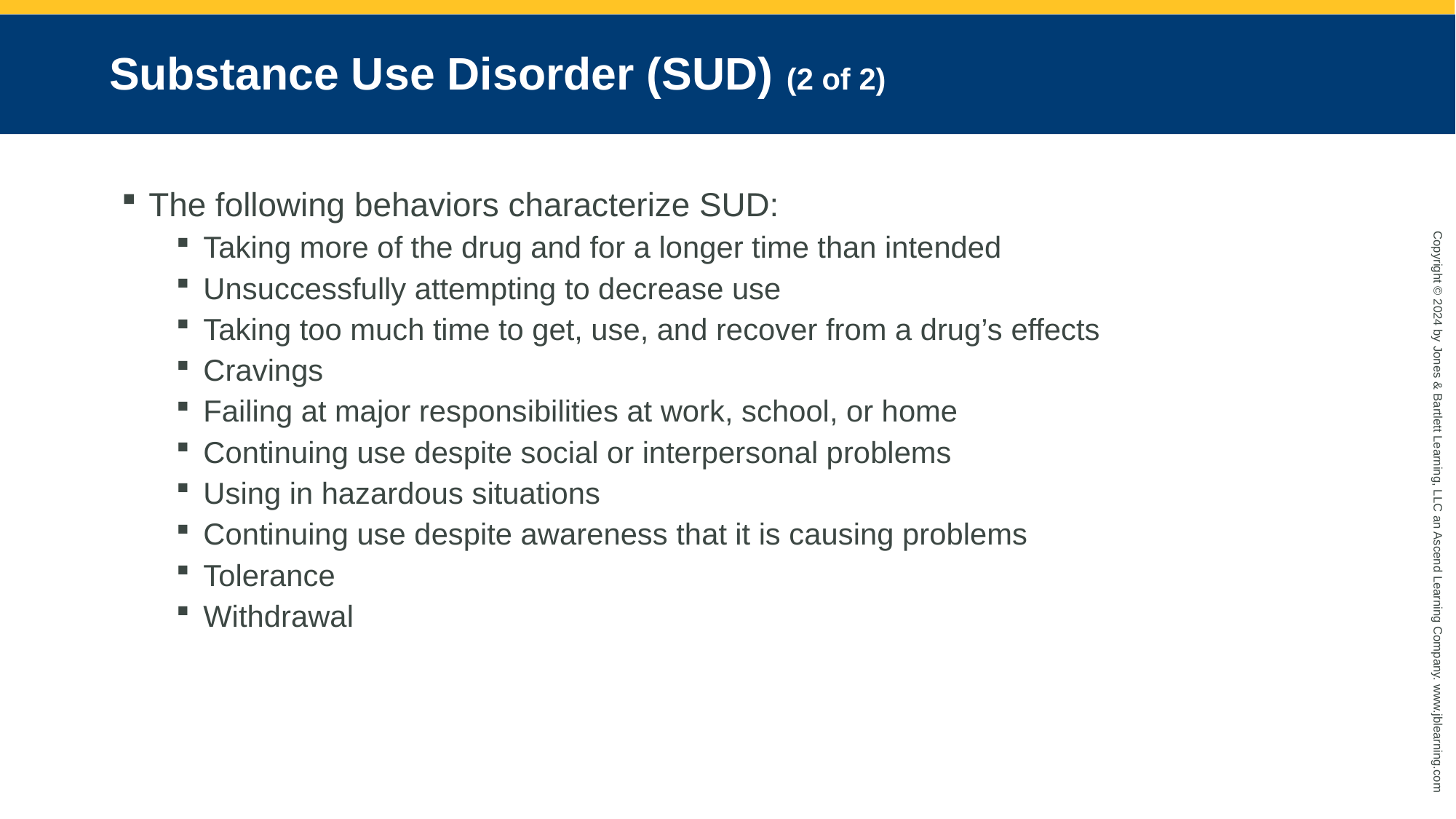

# Substance Use Disorder (SUD) (2 of 2)
The following behaviors characterize SUD:
Taking more of the drug and for a longer time than intended
Unsuccessfully attempting to decrease use
Taking too much time to get, use, and recover from a drug’s effects
Cravings
Failing at major responsibilities at work, school, or home
Continuing use despite social or interpersonal problems
Using in hazardous situations
Continuing use despite awareness that it is causing problems
Tolerance
Withdrawal